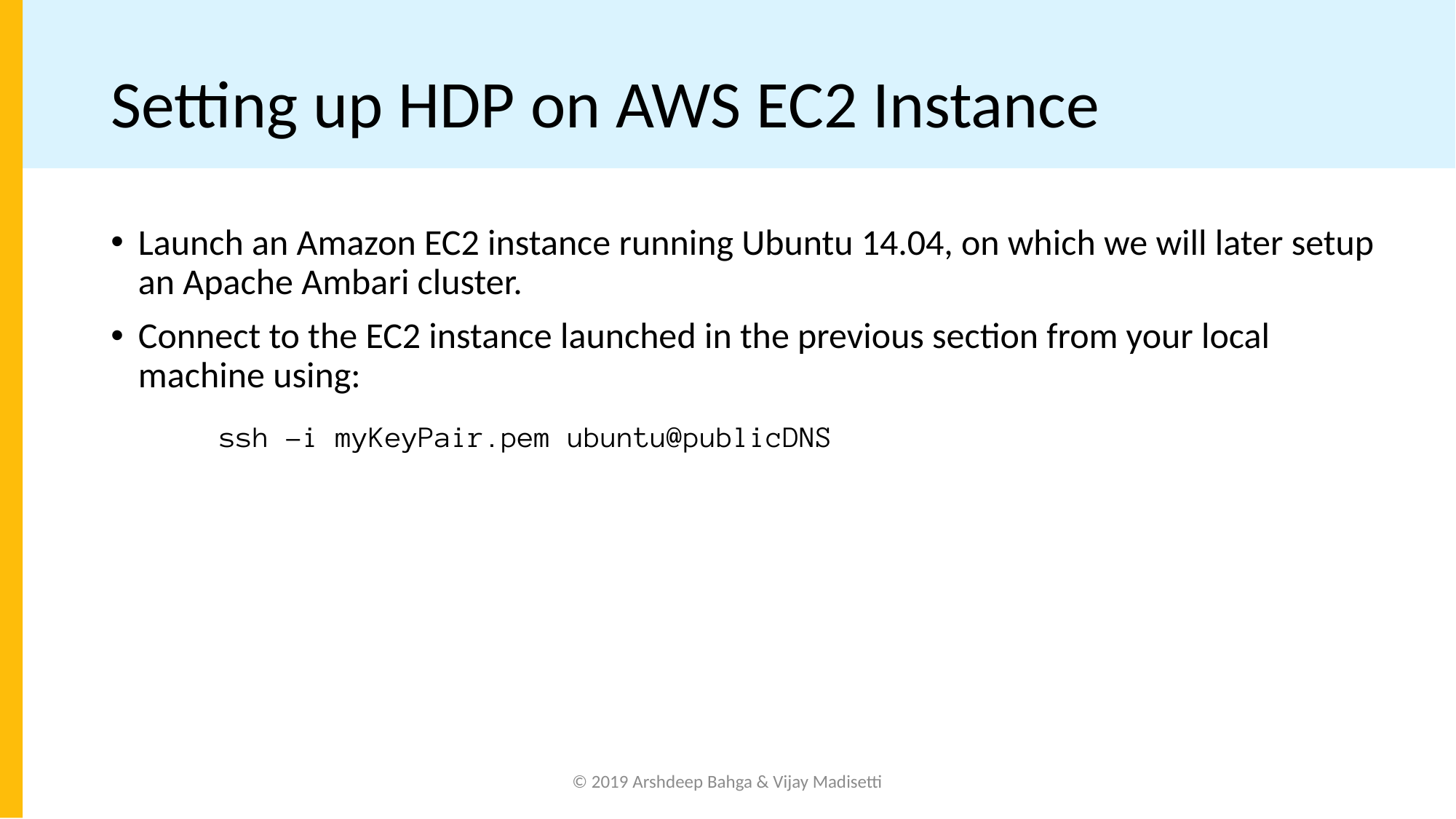

# Setting up HDP on AWS EC2 Instance
Launch an Amazon EC2 instance running Ubuntu 14.04, on which we will later setup an Apache Ambari cluster.
Connect to the EC2 instance launched in the previous section from your local machine using:
	ssh -i myKeyPair.pem ubuntu@publicDNS

© 2019 Arshdeep Bahga & Vijay Madisetti